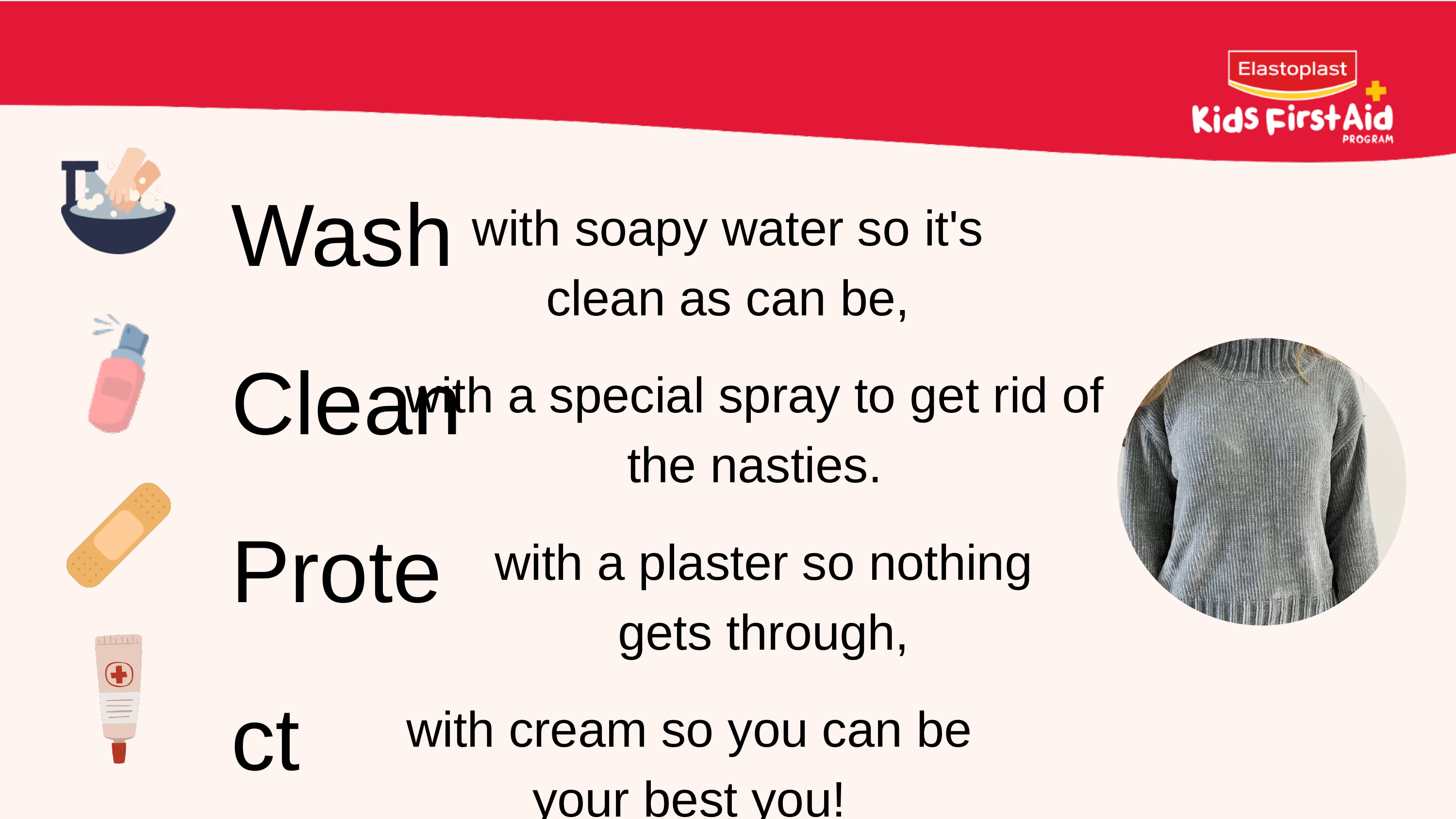

Wash
Clean
Protect
Heal

with soapy water so it's clean as can be,

with a special spray to get rid of the nasties.

with a plaster so nothing gets through,

with cream so you can be your best you!
47